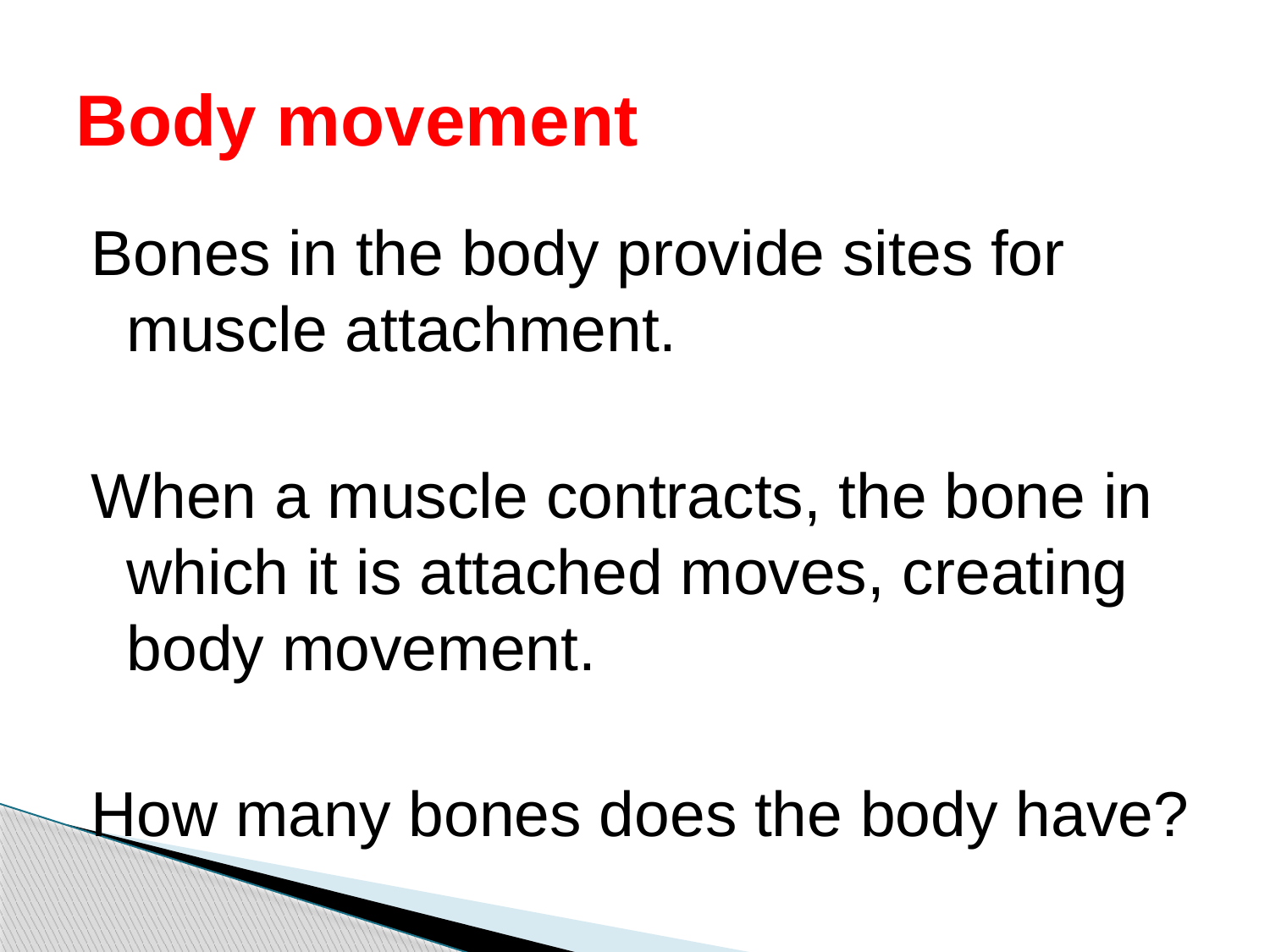

# Body movement
Bones in the body provide sites for muscle attachment.

When a muscle contracts, the bone in which it is attached moves, creating body movement.

How many bones does the body have?